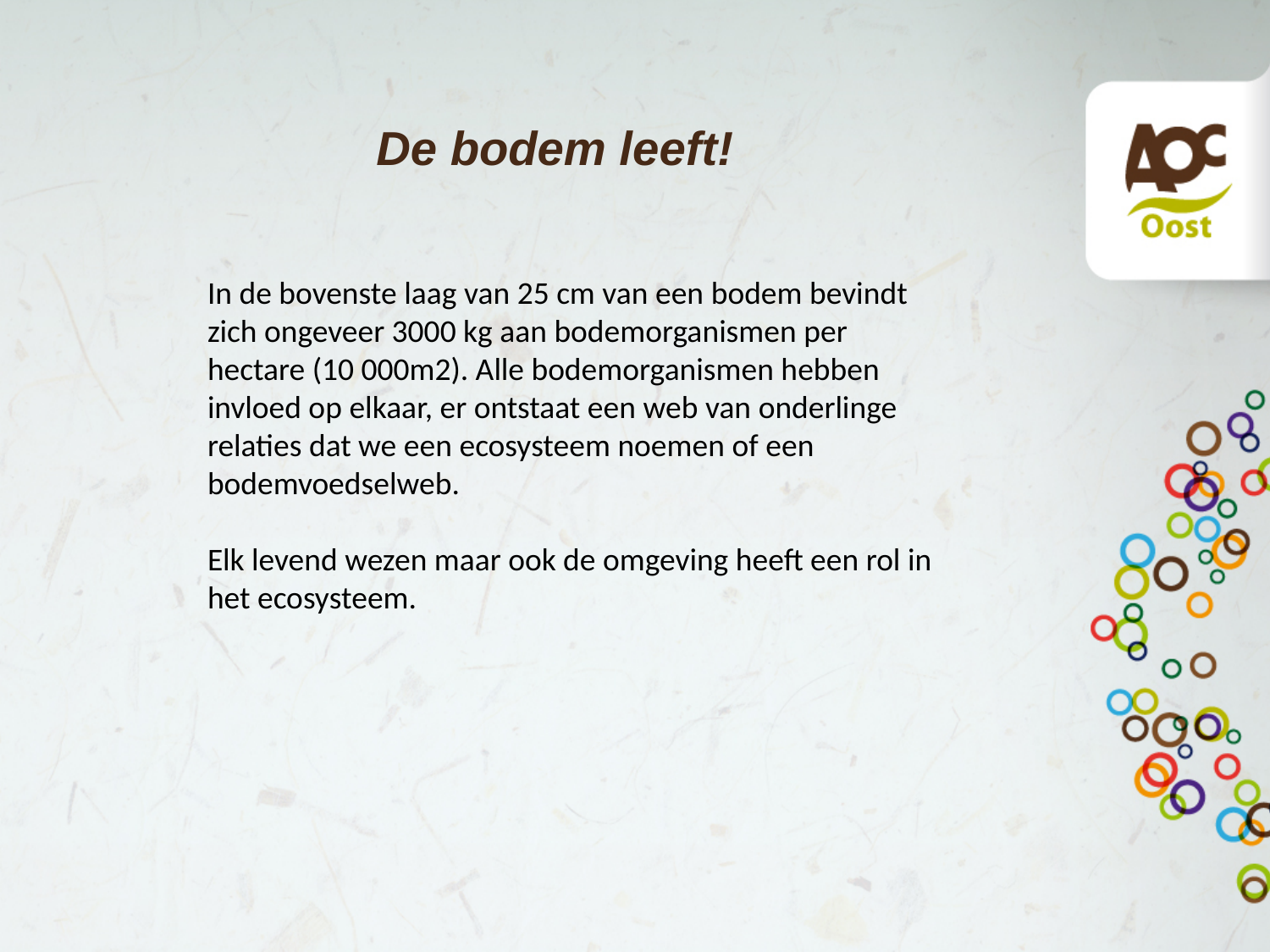

# De bodem leeft!
In de bovenste laag van 25 cm van een bodem bevindt zich ongeveer 3000 kg aan bodemorganismen per hectare (10 000m2). Alle bodemorganismen hebben invloed op elkaar, er ontstaat een web van onderlinge relaties dat we een ecosysteem noemen of een bodemvoedselweb.

Elk levend wezen maar ook de omgeving heeft een rol in het ecosysteem.